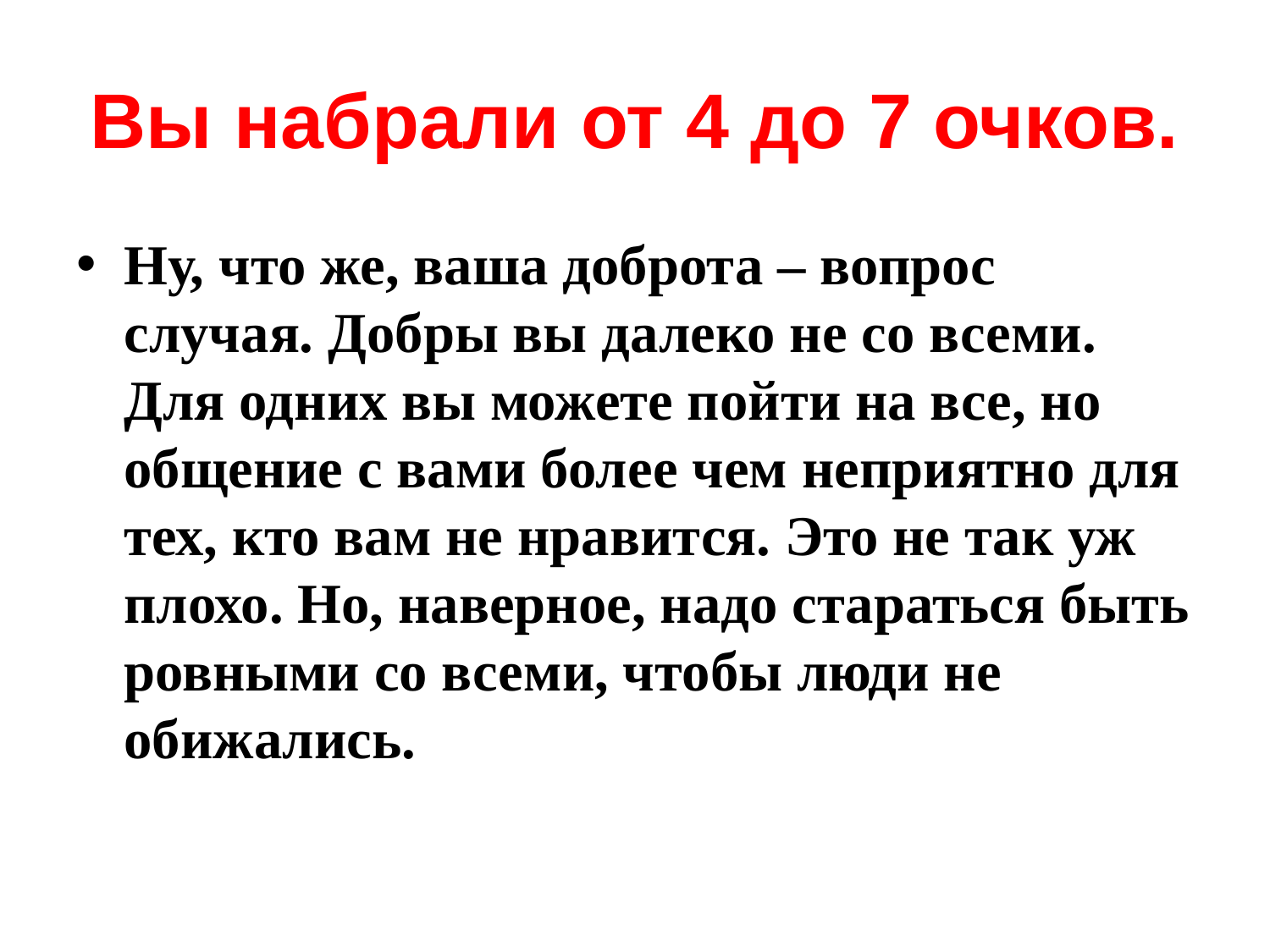

# Вы набрали от 4 до 7 очков.
Ну, что же, ваша доброта – вопрос случая. Добры вы далеко не со всеми. Для одних вы можете пойти на все, но общение с вами более чем неприятно для тех, кто вам не нравится. Это не так уж плохо. Но, наверное, надо стараться быть ровными со всеми, чтобы люди не обижались.